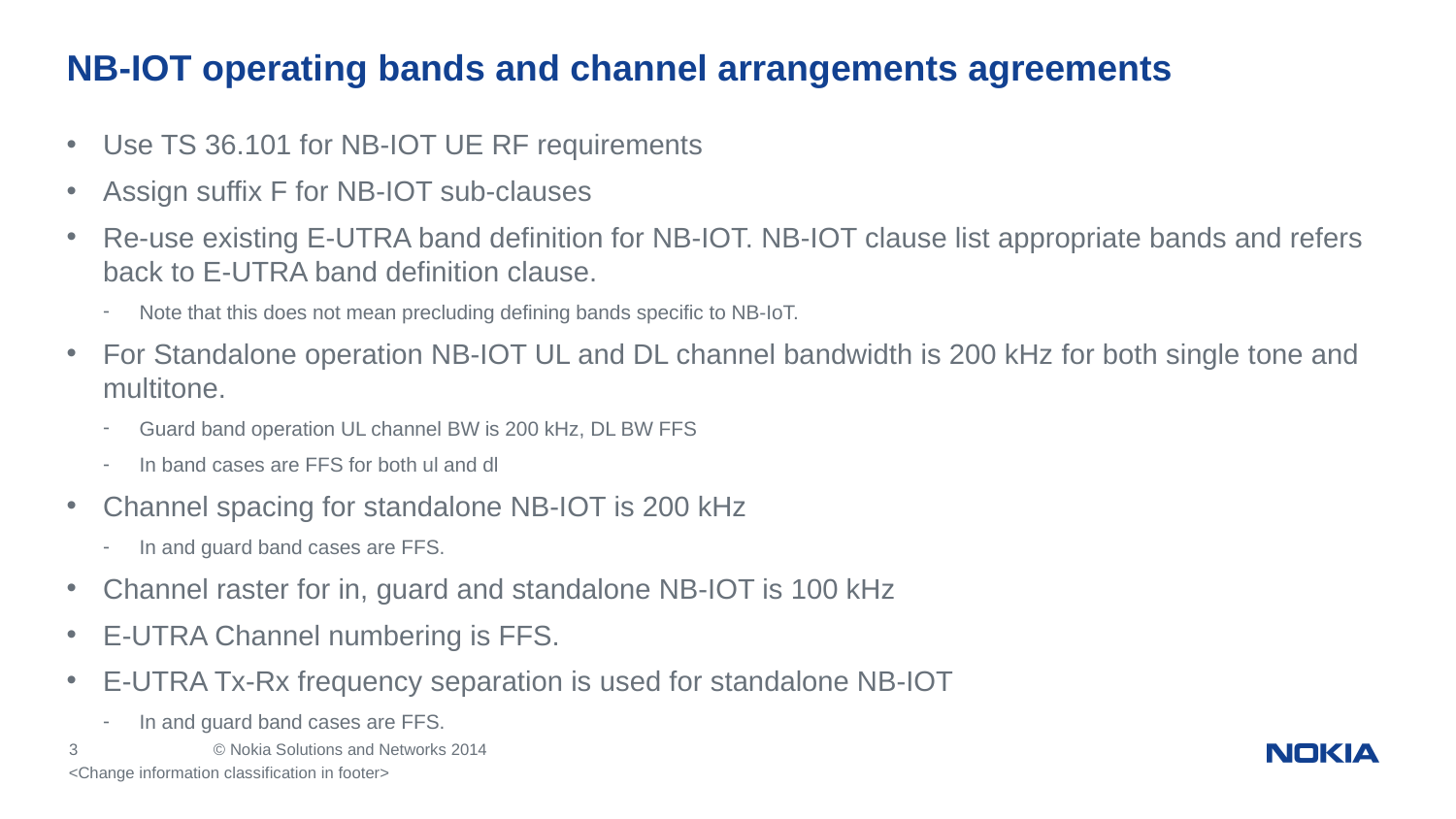

# NB-IOT operating bands and channel arrangements agreements
Use TS 36.101 for NB-IOT UE RF requirements
Assign suffix F for NB-IOT sub-clauses
Re-use existing E-UTRA band definition for NB-IOT. NB-IOT clause list appropriate bands and refers back to E-UTRA band definition clause.
Note that this does not mean precluding defining bands specific to NB-IoT.
For Standalone operation NB-IOT UL and DL channel bandwidth is 200 kHz for both single tone and multitone.
Guard band operation UL channel BW is 200 kHz, DL BW FFS
In band cases are FFS for both ul and dl
Channel spacing for standalone NB-IOT is 200 kHz
In and guard band cases are FFS.
Channel raster for in, guard and standalone NB-IOT is 100 kHz
E-UTRA Channel numbering is FFS.
E-UTRA Tx-Rx frequency separation is used for standalone NB-IOT
In and guard band cases are FFS.

<Change information classification in footer>